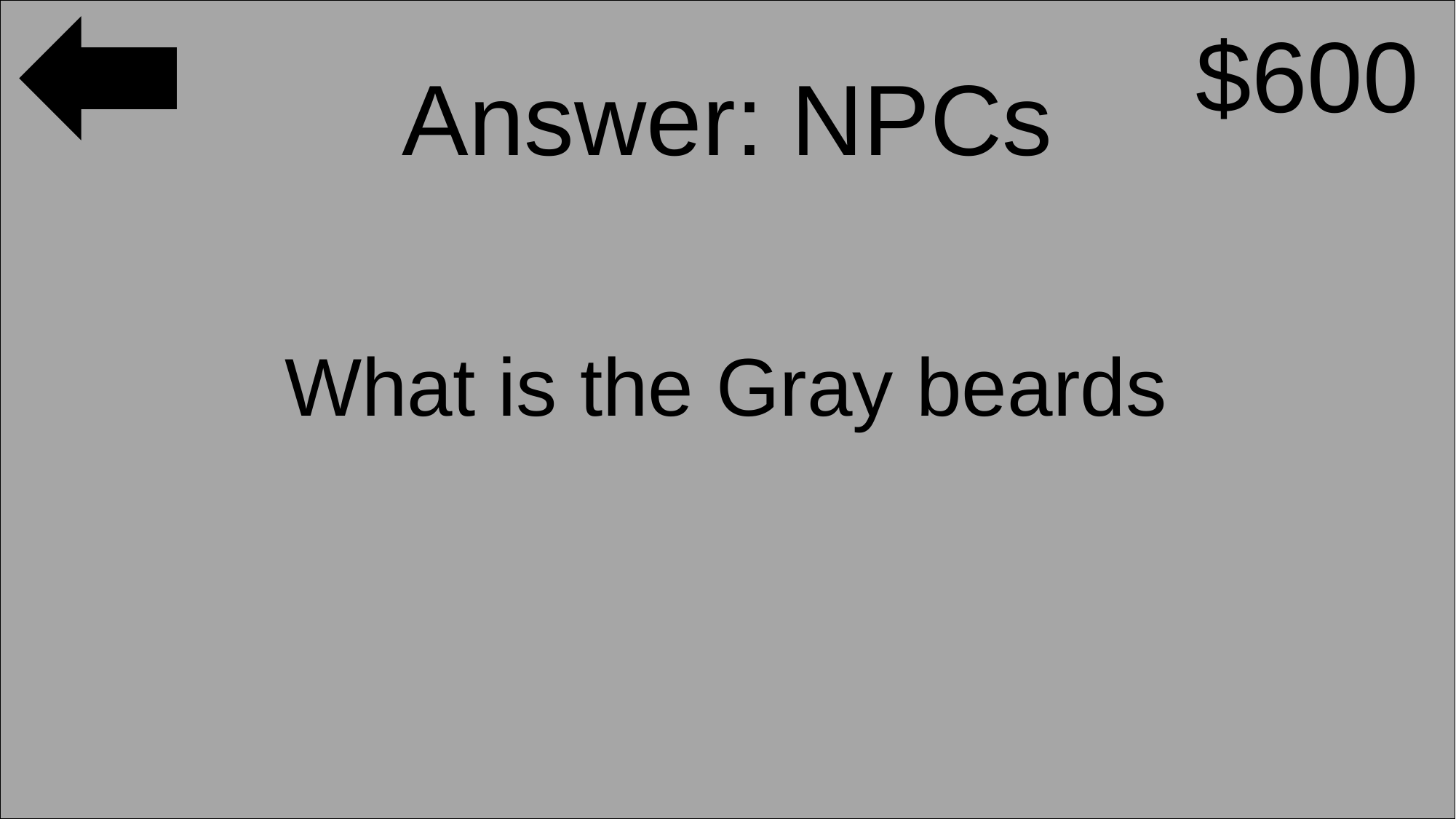

$600

#
Answer: NPCs

What is the Gray beards